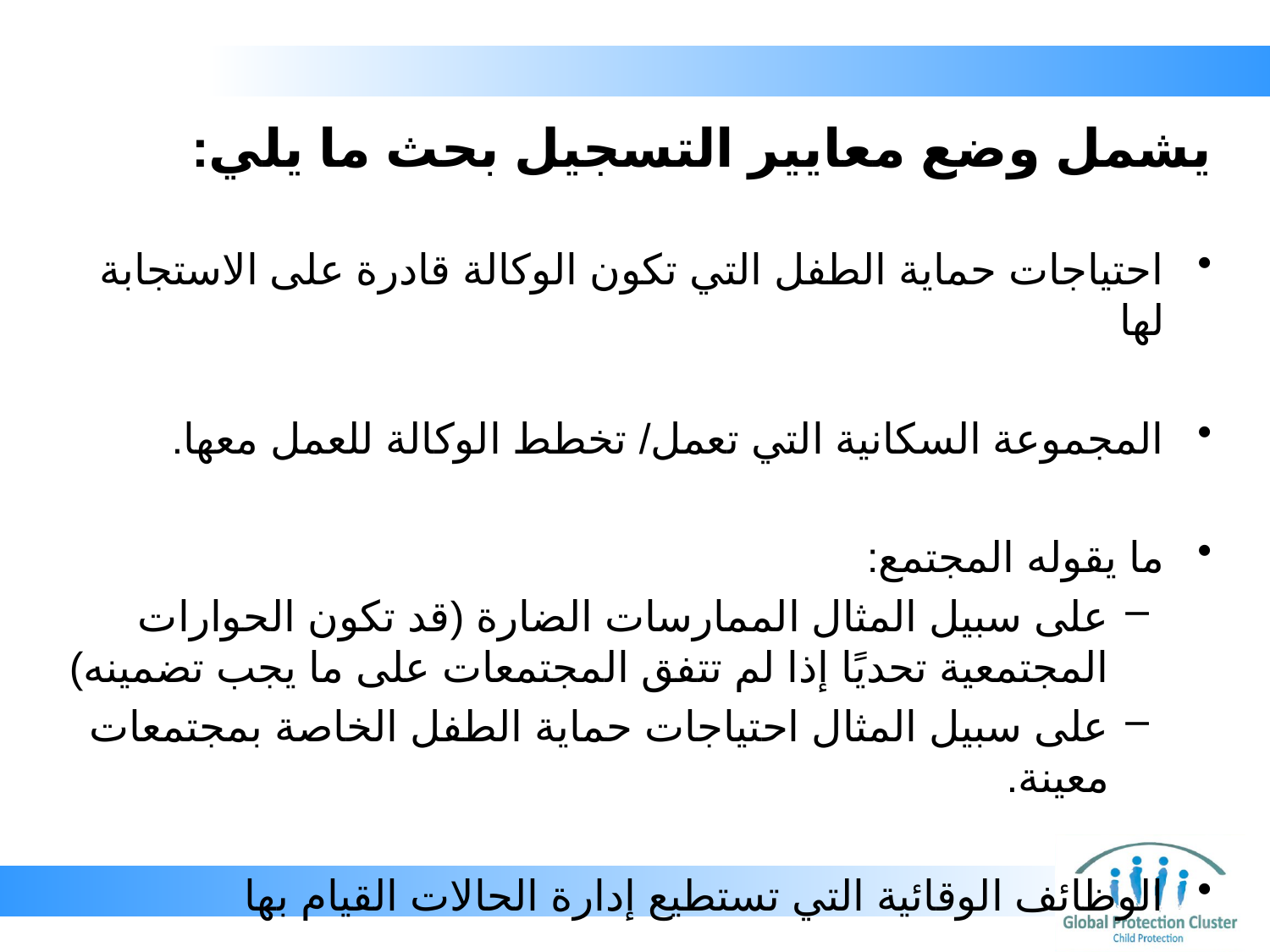

# يشمل وضع معايير التسجيل بحث ما يلي:
احتياجات حماية الطفل التي تكون الوكالة قادرة على الاستجابة لها

المجموعة السكانية التي تعمل/ تخطط الوكالة للعمل معها.

ما يقوله المجتمع:
على سبيل المثال الممارسات الضارة (قد تكون الحوارات المجتمعية تحديًا إذا لم تتفق المجتمعات على ما يجب تضمينه)
على سبيل المثال احتياجات حماية الطفل الخاصة بمجتمعات معينة.

الوظائف الوقائية التي تستطيع إدارة الحالات القيام بها